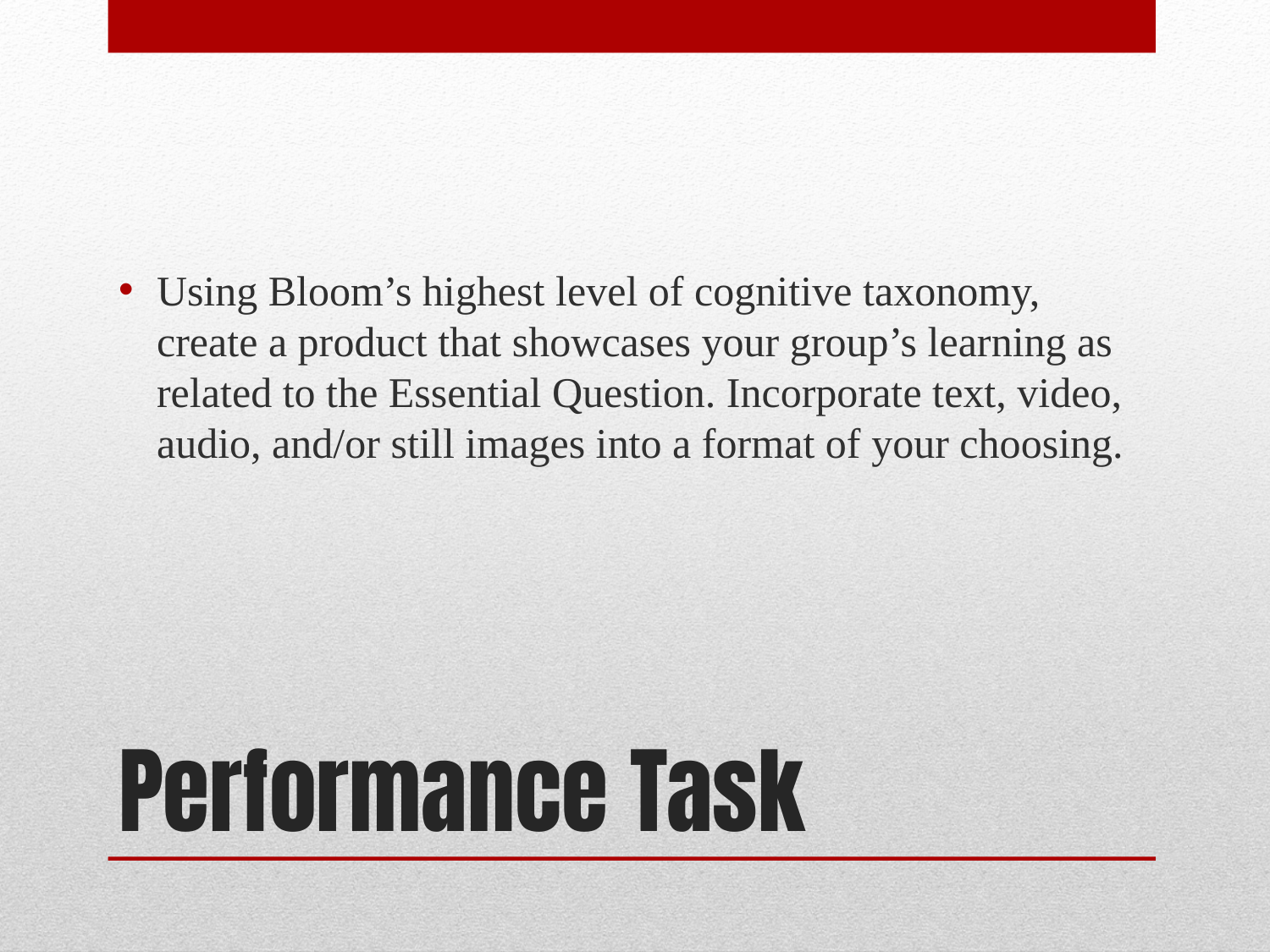

Using Bloom’s highest level of cognitive taxonomy, create a product that showcases your group’s learning as related to the Essential Question. Incorporate text, video, audio, and/or still images into a format of your choosing.
# Performance Task